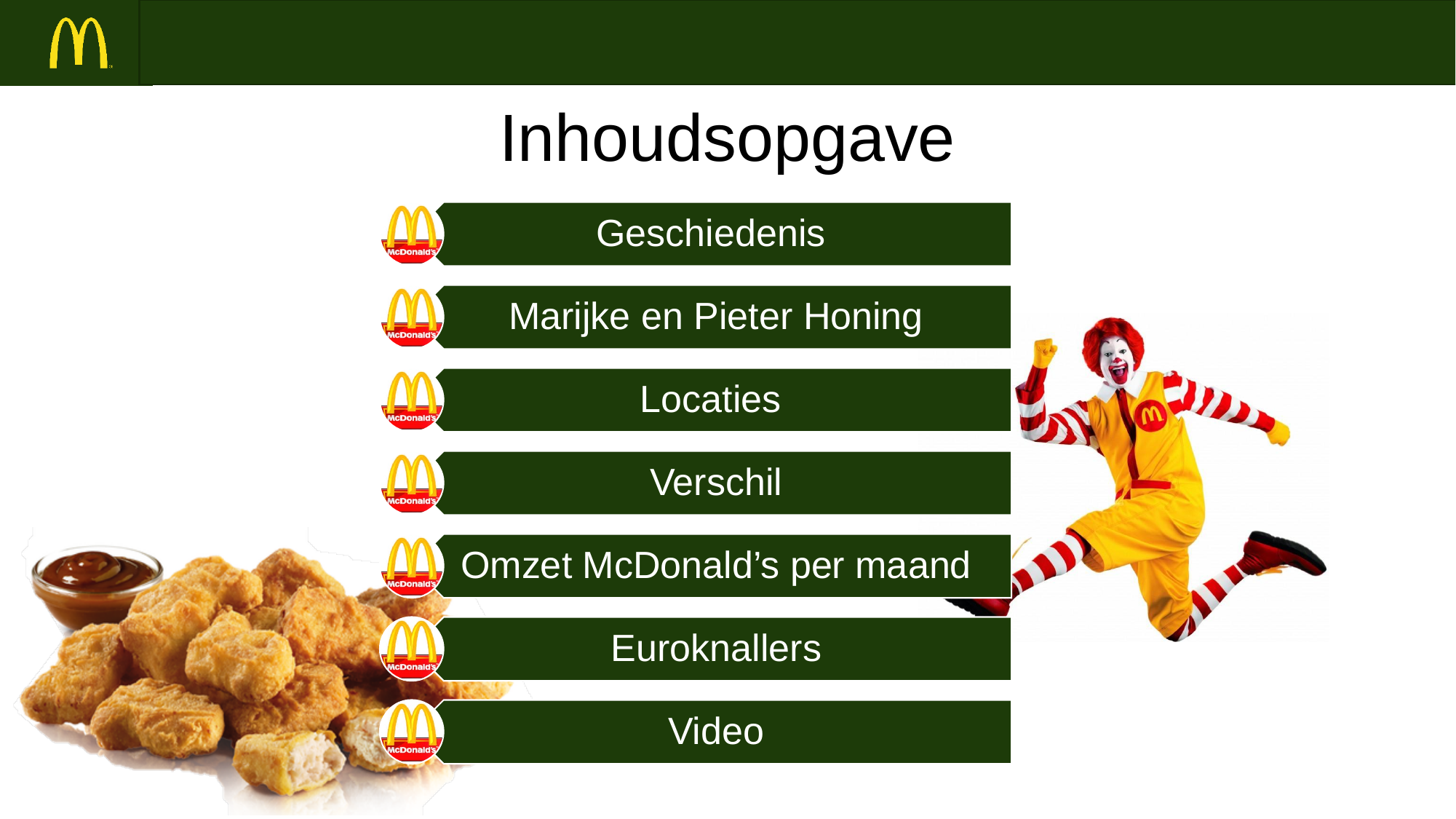

# Inhoudsopgave
Geschiedenis
Marijke en Pieter Honing
Locaties
Verschil
Omzet McDonald’s per maand
Euroknallers
Video